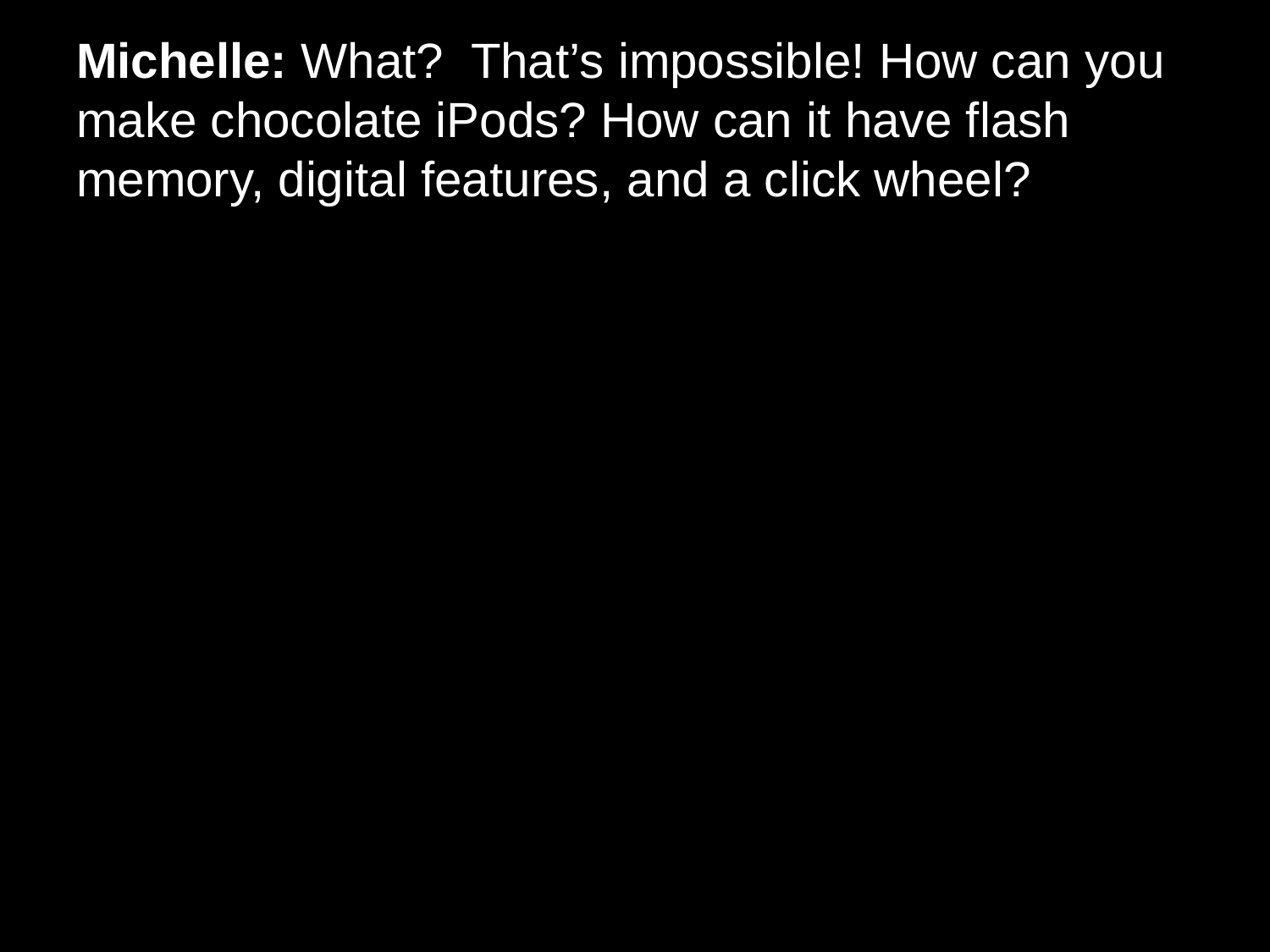

# Michelle: What?  That’s impossible! How can you make chocolate iPods? How can it have flash memory, digital features, and a click wheel?